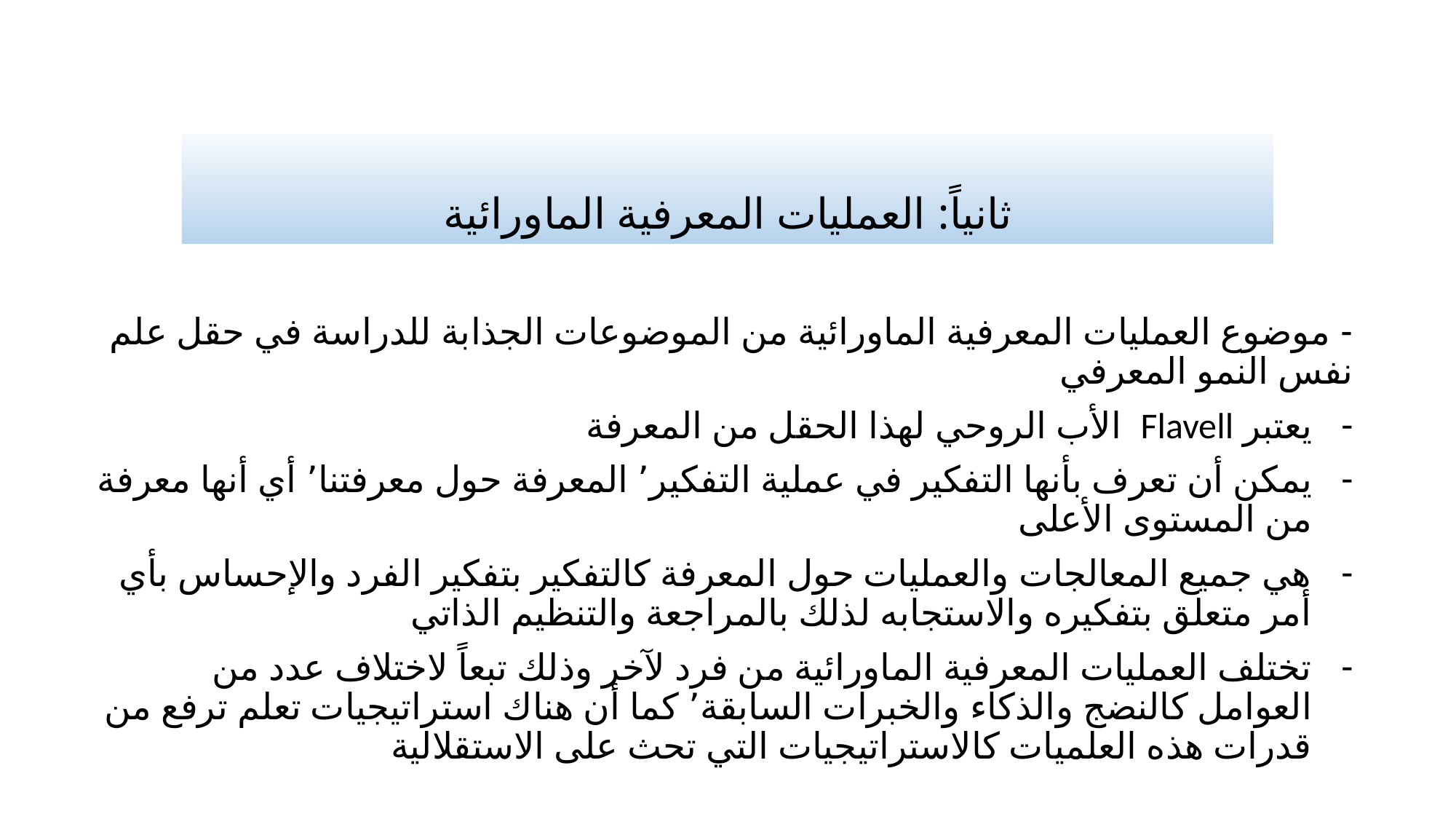

# ثانياً: العمليات المعرفية الماورائية
- موضوع العمليات المعرفية الماورائية من الموضوعات الجذابة للدراسة في حقل علم نفس النمو المعرفي
يعتبر Flavell  الأب الروحي لهذا الحقل من المعرفة
يمكن أن تعرف بأنها التفكير في عملية التفكير٬ المعرفة حول معرفتنا٬ أي أنها معرفة من المستوى الأعلى
هي جميع المعالجات والعمليات حول المعرفة كالتفكير بتفكير الفرد والإحساس بأي أمر متعلق بتفكيره والاستجابه لذلك بالمراجعة والتنظيم الذاتي
تختلف العمليات المعرفية الماورائية من فرد لآخر وذلك تبعاً لاختلاف عدد من العوامل كالنضج والذكاء والخبرات السابقة٬ كما أن هناك استراتيجيات تعلم ترفع من قدرات هذه العلميات كالاستراتيجيات التي تحث على الاستقلالية